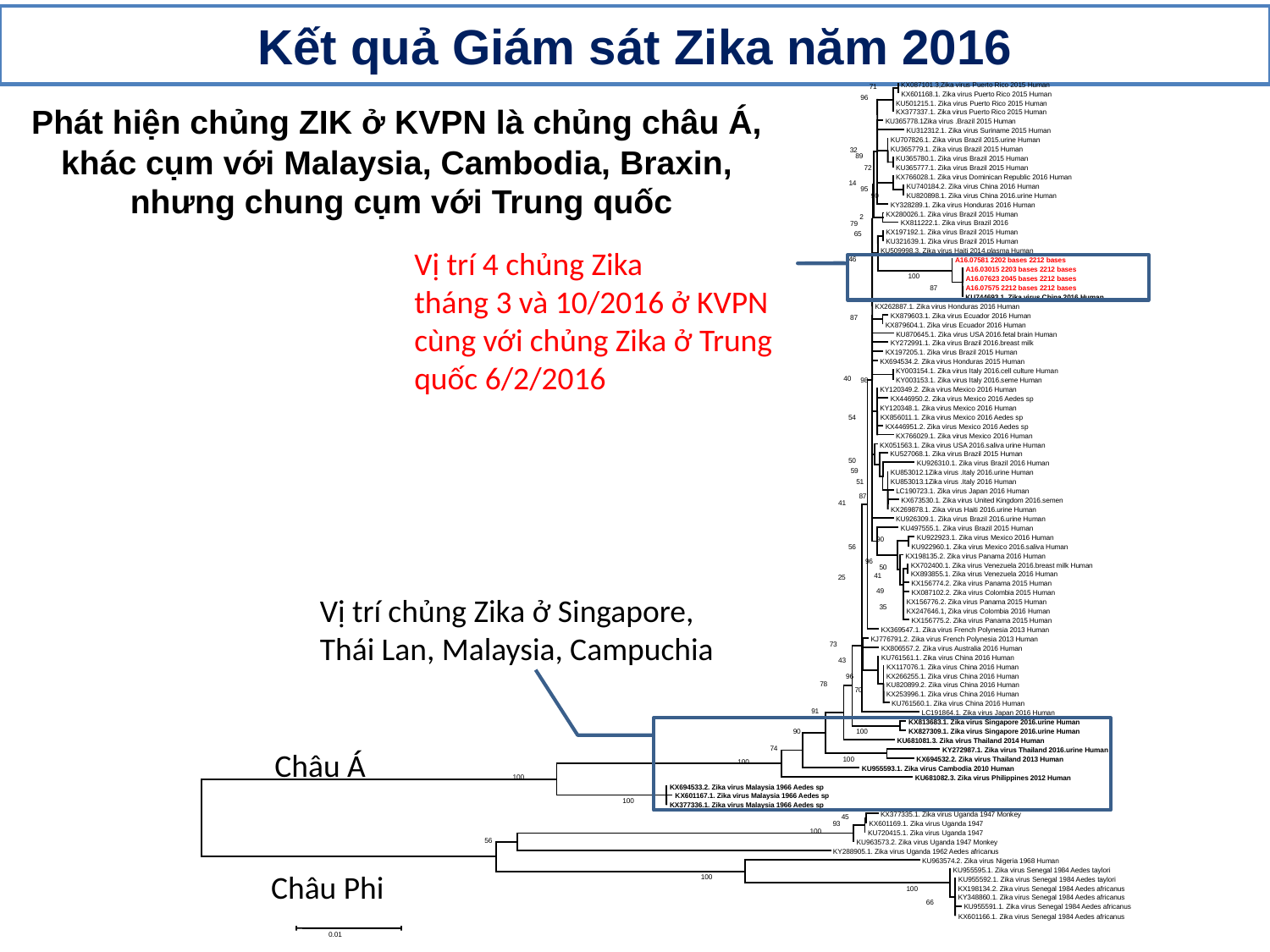

Kết quả Giám sát Zika năm 2016

 KX087101.3,Zika virus Puerto Rico 2015 Human

 KX601168.1. Zika virus Puerto Rico 2015 Human

 KU501215.1. Zika virus Puerto Rico 2015 Human

 KX377337.1. Zika virus Puerto Rico 2015 Human
 KU365778.1Zika virus .Brazil 2015 Human

 KU312312.1. Zika virus Suriname 2015 Human
 KU707826.1. Zika virus Brazil 2015.urine Human

 KU365779.1. Zika virus Brazil 2015 Human

 KU365780.1. Zika virus Brazil 2015 Human

 KU365777.1. Zika virus Brazil 2015 Human
 KX766028.1. Zika virus Dominican Republic 2016 Human

 KU740184.2. Zika virus China 2016 Human

 KU820898.1. Zika virus China 2016.urine Human
 KY328289.1. Zika virus Honduras 2016 Human
 KX280026.1. Zika virus Brazil 2015 Human

 KX811222.1. Zika virus Brazil 2016

 KX197192.1. Zika virus Brazil 2015 Human

 KU321639.1. Zika virus Brazil 2015 Human

 KU509998.3. Zika virus Haiti 2014.plasma Human

 A16.07581 2202 bases 2212 bases

 A16.03015 2203 bases 2212 bases

 A16.07623 2045 bases 2212 bases

 A16.07575 2212 bases 2212 bases

 KU744693.1. Zika virus China 2016 Human
 KX262887.1. Zika virus Honduras 2016 Human
 KX879603.1. Zika virus Ecuador 2016 Human

 KX879604.1. Zika virus Ecuador 2016 Human

 KU870645.1. Zika virus USA 2016.fetal brain Human

 KY272991.1. Zika virus Brazil 2016.breast milk

 KX197205.1. Zika virus Brazil 2015 Human
 KX694534.2. Zika virus Honduras 2015 Human

 KY003154.1. Zika virus Italy 2016.cell culture Human

 KY003153.1. Zika virus Italy 2016.seme Human

 KY120349.2. Zika virus Mexico 2016 Human

 KX446950.2. Zika virus Mexico 2016 Aedes sp

 KY120348.1. Zika virus Mexico 2016 Human

 KX856011.1. Zika virus Mexico 2016 Aedes sp

 KX446951.2. Zika virus Mexico 2016 Aedes sp

 KX766029.1. Zika virus Mexico 2016 Human
 KX051563.1. Zika virus USA 2016.saliva urine Human

 KU527068.1. Zika virus Brazil 2015 Human

 KU926310.1. Zika virus Brazil 2016 Human

 KU853012.1Zika virus .Italy 2016.urine Human

 KU853013.1Zika virus .Italy 2016 Human

 LC190723.1. Zika virus Japan 2016 Human

 KX673530.1. Zika virus United Kingdom 2016.semen

 KX269878.1. Zika virus Haiti 2016.urine Human
 KU926309.1. Zika virus Brazil 2016.urine Human
 KU497555.1. Zika virus Brazil 2015 Human

 KU922923.1. Zika virus Mexico 2016 Human

 KU922960.1. Zika virus Mexico 2016.saliva Human
 KX198135.2. Zika virus Panama 2016 Human

 KX702400.1. Zika virus Venezuela 2016.breast milk Human

 KX893855.1. Zika virus Venezuela 2016 Human

 KX156774.2. Zika virus Panama 2015 Human

 KX087102.2. Zika virus Colombia 2015 Human

 KX156776.2. Zika virus Panama 2015 Human

 KX247646.1, Zika virus Colombia 2016 Human

 KX156775.2. Zika virus Panama 2015 Human
 KX369547.1. Zika virus French Polynesia 2013 Human
 KJ776791.2. Zika virus French Polynesia 2013 Human

 KX806557.2. Zika virus Australia 2016 Human

 KU761561.1. Zika virus China 2016 Human

 KX117076.1. Zika virus China 2016 Human

 KX266255.1. Zika virus China 2016 Human

 KU820899.2. Zika virus China 2016 Human

 KX253996.1. Zika virus China 2016 Human

 KU761560.1. Zika virus China 2016 Human
 LC191864.1. Zika virus Japan 2016 Human

 KX813683.1. Zika virus Singapore 2016.urine Human

 KX827309.1. Zika virus Singapore 2016.urine Human

 KU681081.3. Zika virus Thailand 2014 Human
 KY272987.1. Zika virus Thailand 2016.urine Human

 KX694532.2. Zika virus Thailand 2013 Human
71
96
32
89
72
14
95
90
2
79
65
46
100
87
87
40
98
54
50
59
51
87
41
90
56
96
50
41
25
49
35
73
43
96
78
70
91
90
100
74

100
100

 KU955593.1. Zika virus Cambodia 2010 Human
100
 KU681082.3. Zika virus Philippines 2012 Human

 KX694533.2. Zika virus Malaysia 1966 Aedes sp

 KX601167.1. Zika virus Malaysia 1966 Aedes sp

100

 KX377336.1. Zika virus Malaysia 1966 Aedes sp
 KX377335.1. Zika virus Uganda 1947 Monkey
45

93
 KX601169.1. Zika virus Uganda 1947

100
 KU720415.1. Zika virus Uganda 1947

56
 KU963573.2. Zika virus Uganda 1947 Monkey

 KY288905.1. Zika virus Uganda 1962 Aedes africanus
 KU963574.2. Zika virus Nigeria 1968 Human

 KU955595.1. Zika virus Senegal 1984 Aedes taylori

100
 KU955592.1. Zika virus Senegal 1984 Aedes taylori

 KX198134.2. Zika virus Senegal 1984 Aedes africanus
100

 KY348860.1. Zika virus Senegal 1984 Aedes africanus

66
 KU955591.1. Zika virus Senegal 1984 Aedes africanus

 KX601166.1. Zika virus Senegal 1984 Aedes africanus

0.01
Vị trí 4 chủng Zika
tháng 3 và 10/2016 ở KVPN cùng với chủng Zika ở Trung quốc 6/2/2016

Vị trí chủng Zika ở Singapore, Thái Lan, Malaysia, Campuchia

Châu Á
Châu Phi
Phát hiện chủng ZIK ở KVPN là chủng châu Á,
khác cụm với Malaysia, Cambodia, Braxin,
nhưng chung cụm với Trung quốc